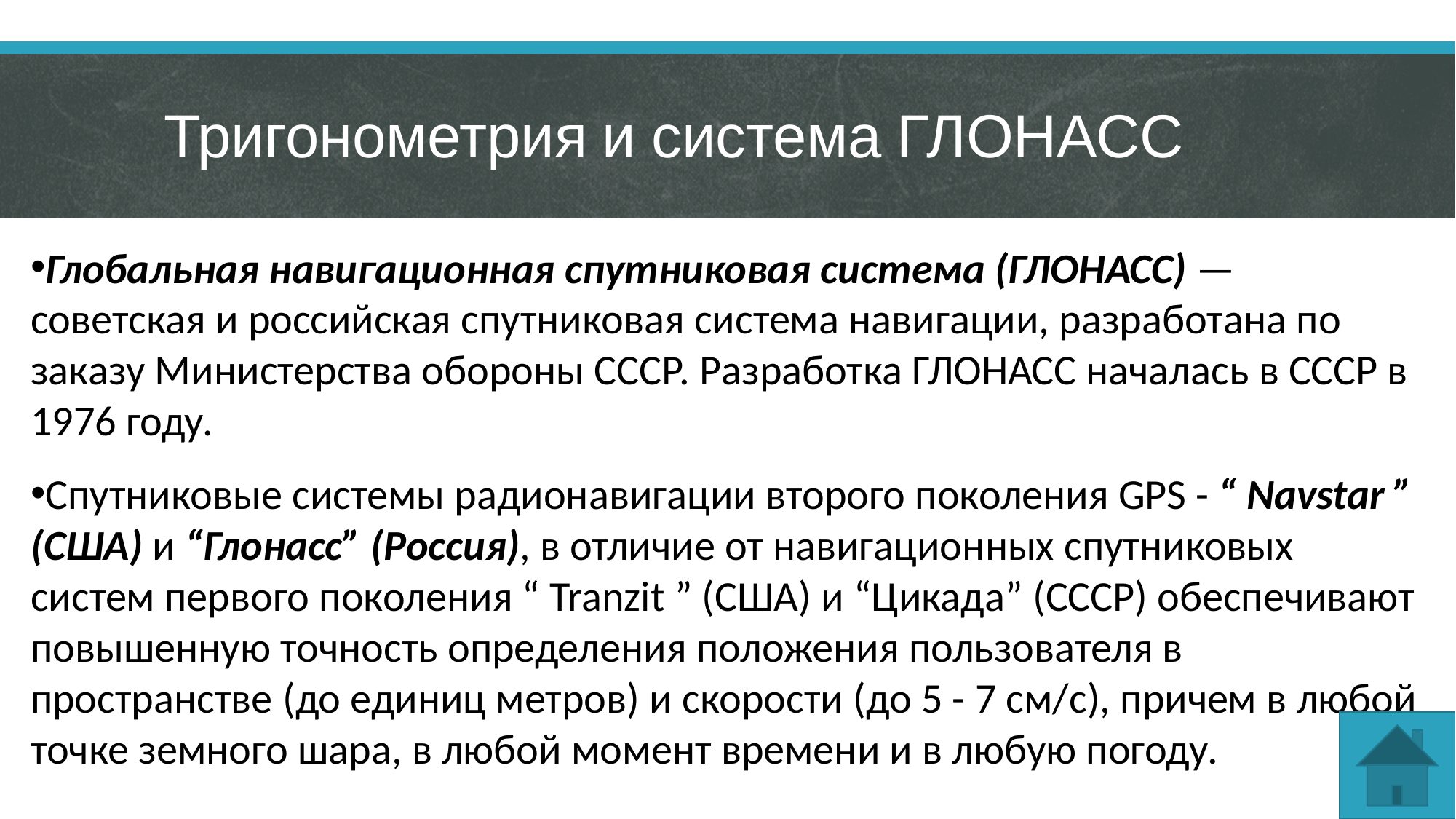

# Тригонометрия и система ГЛОНАСС
Глобальная навигационная спутниковая система (ГЛОНАСС) — советская и российская спутниковая система навигации, разработана по заказу Министерства обороны СССР. Разработка ГЛОНАСС началась в СССР в 1976 году.
Спутниковые системы радионавигации второго поколения GPS - “ Navstar ” (США) и “Глонасс” (Россия), в отличие от навигационных спутниковых систем первого поколения “ Tranzit ” (США) и “Цикада” (СССР) обеспечивают повышенную точность определения положения пользователя в пространстве (до единиц метров) и скорости (до 5 - 7 см/с), причем в любой точке земного шара, в любой момент времени и в любую погоду.